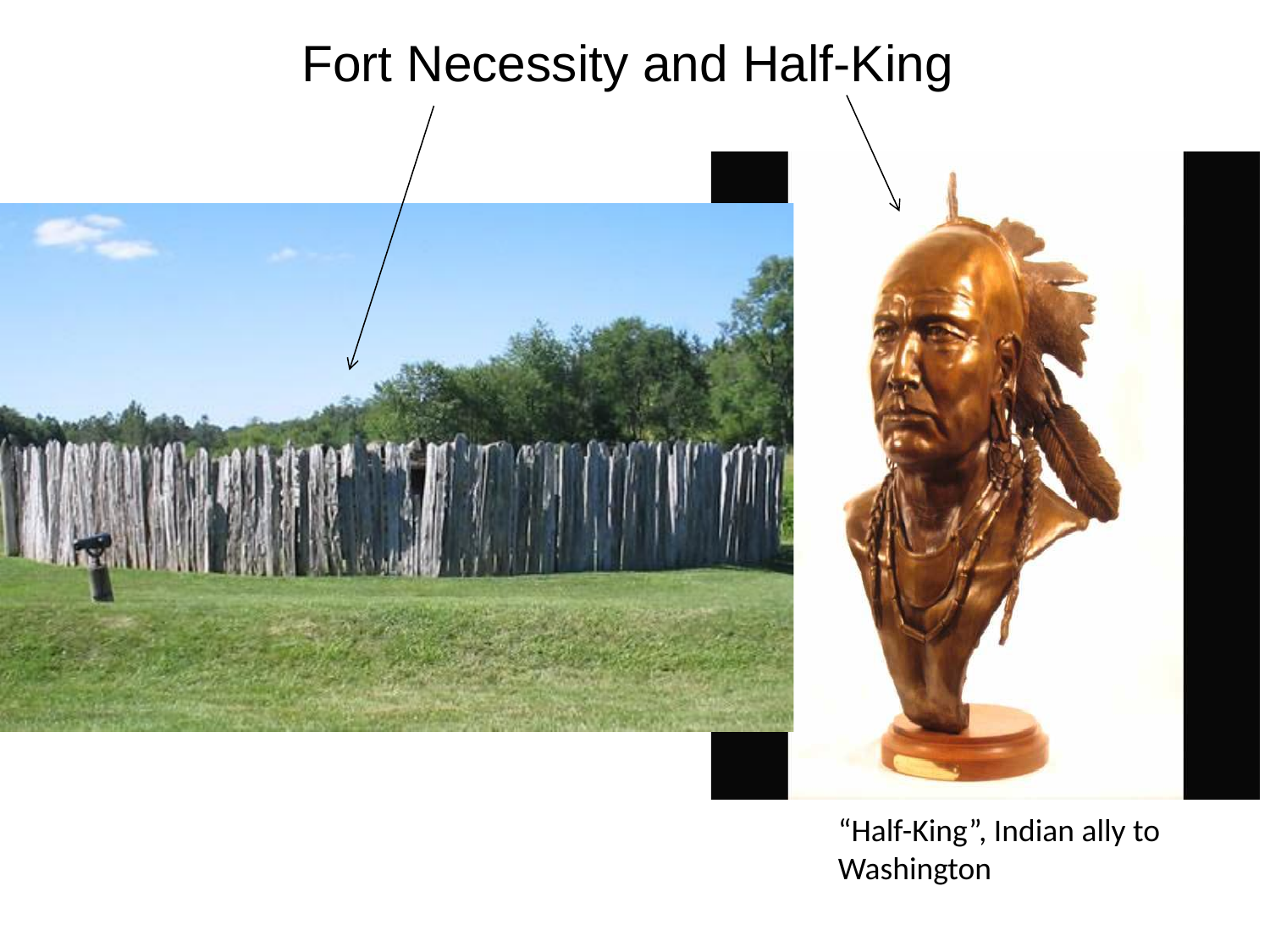

Fort Necessity and Half-King

“Half-King”, Indian ally to Washington